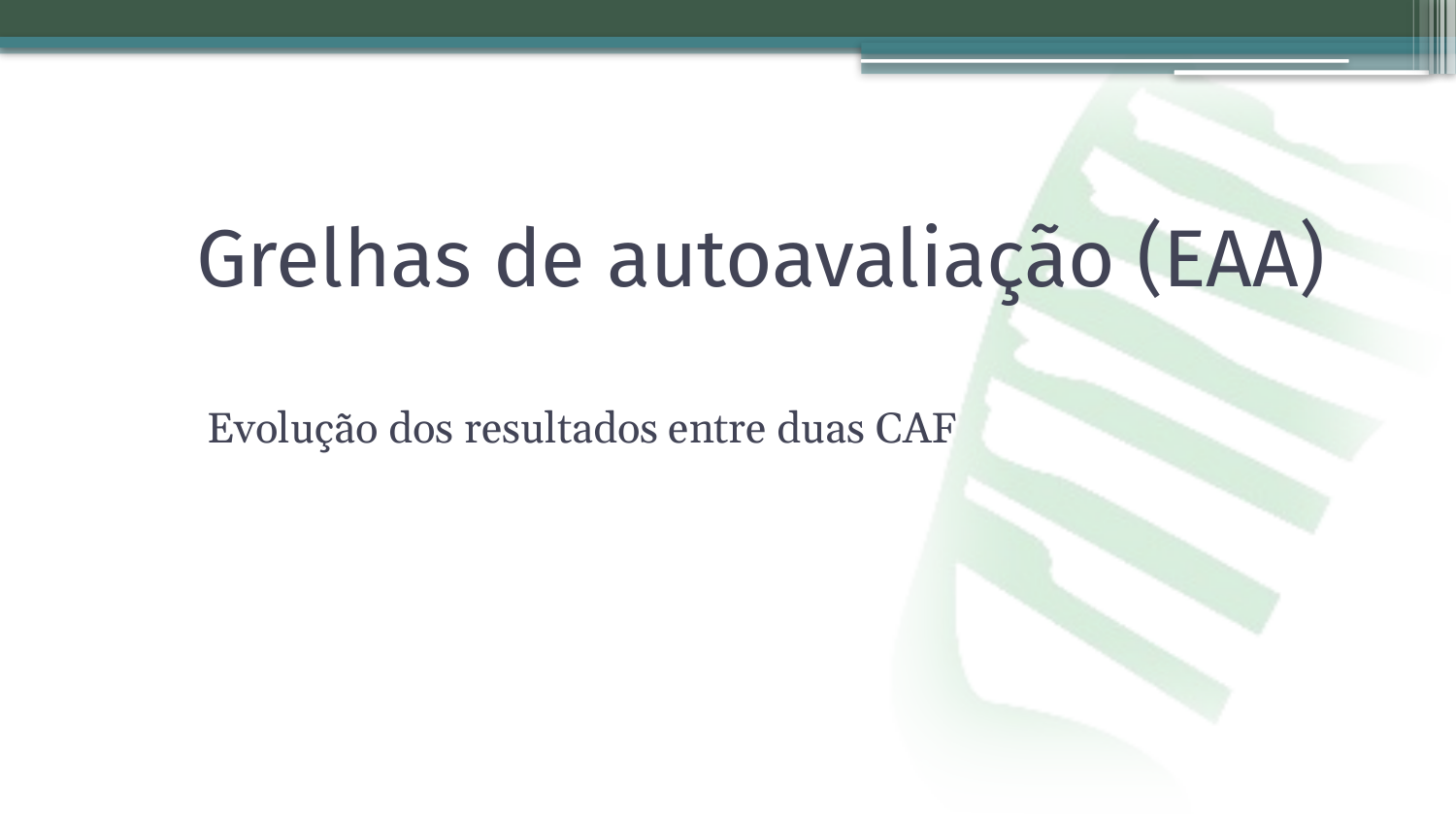

# Grelhas de autoavaliação (EAA)
Evolução dos resultados entre duas CAF